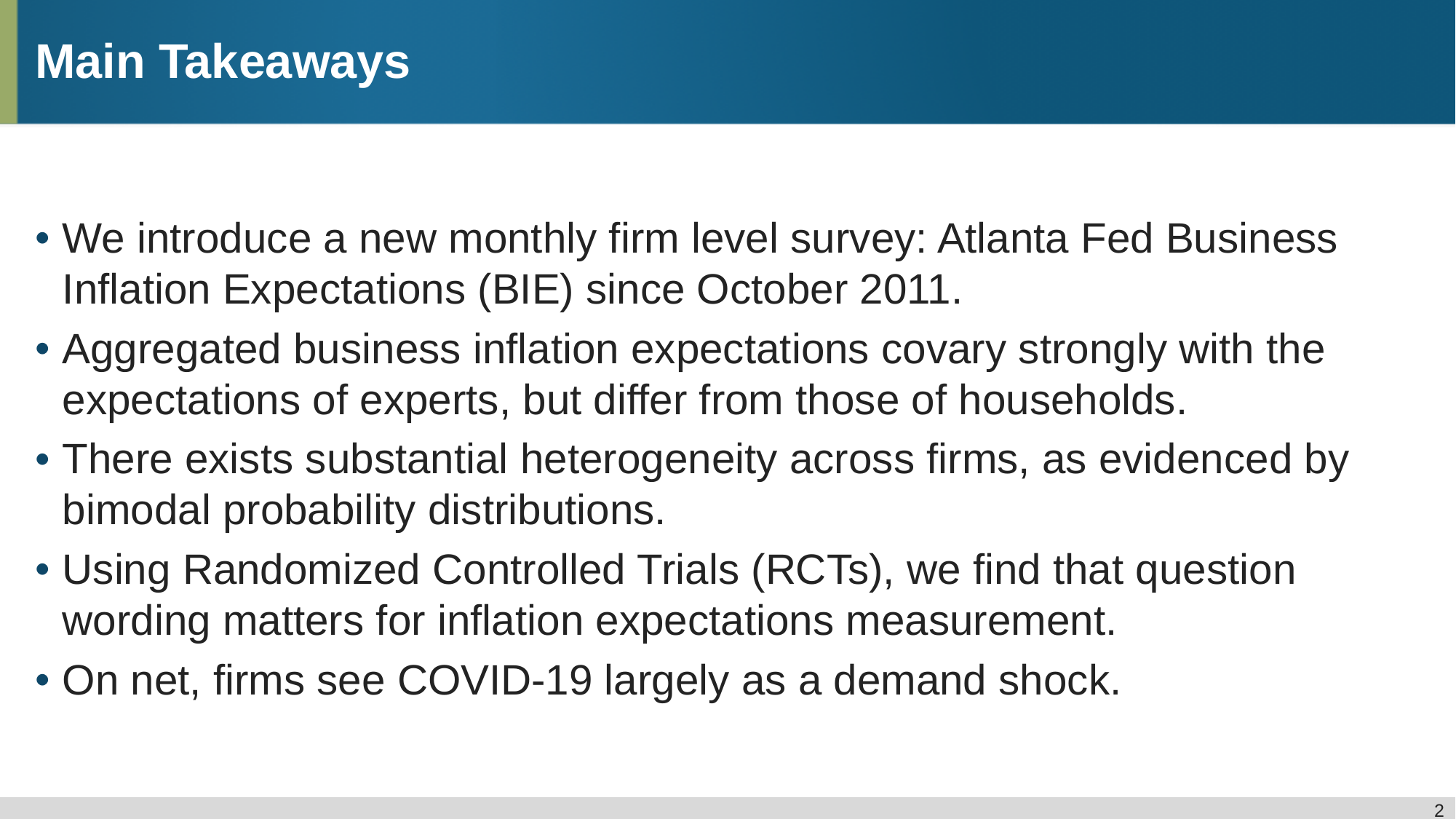

# Main Takeaways

We introduce a new monthly firm level survey: Atlanta Fed Business Inflation Expectations (BIE) since October 2011.
Aggregated business inflation expectations covary strongly with the expectations of experts, but differ from those of households.
There exists substantial heterogeneity across firms, as evidenced by bimodal probability distributions.
Using Randomized Controlled Trials (RCTs), we find that question wording matters for inflation expectations measurement.
On net, firms see COVID-19 largely as a demand shock.

2